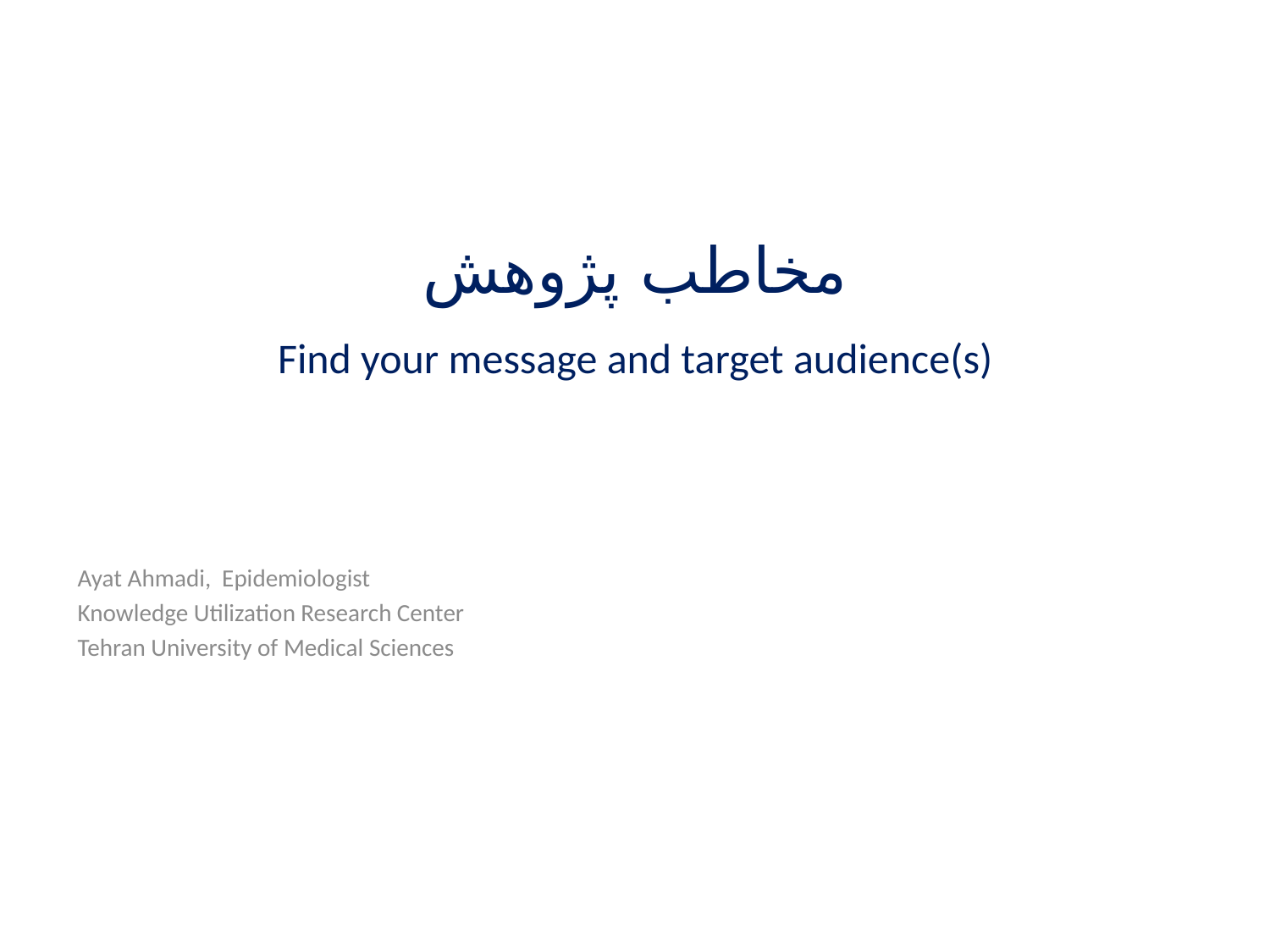

# مخاطب پژوهش Find your message and target audience(s)
Ayat Ahmadi,  Epidemiologist
Knowledge Utilization Research Center
Tehran University of Medical Sciences